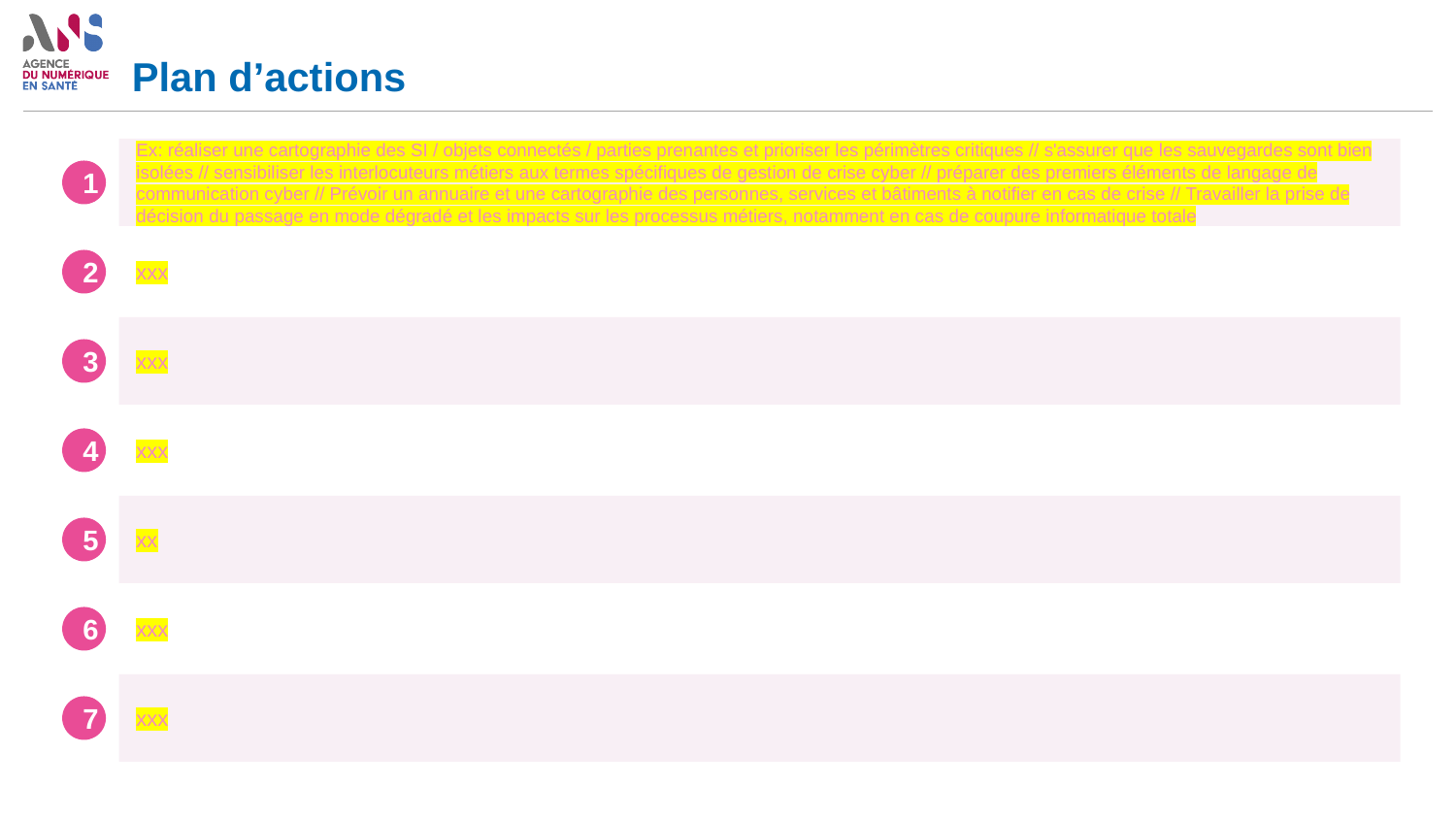

# Plan d’actions
Ex: réaliser une cartographie des SI / objets connectés / parties prenantes et prioriser les périmètres critiques // s'assurer que les sauvegardes sont bien isolées // sensibiliser les interlocuteurs métiers aux termes spécifiques de gestion de crise cyber // préparer des premiers éléments de langage de communication cyber // Prévoir un annuaire et une cartographie des personnes, services et bâtiments à notifier en cas de crise // Travailler la prise de décision du passage en mode dégradé et les impacts sur les processus métiers, notamment en cas de coupure informatique totale
1
xxx
2
xxx
3
xxx
4
xx
5
xxx
6
xxx
7